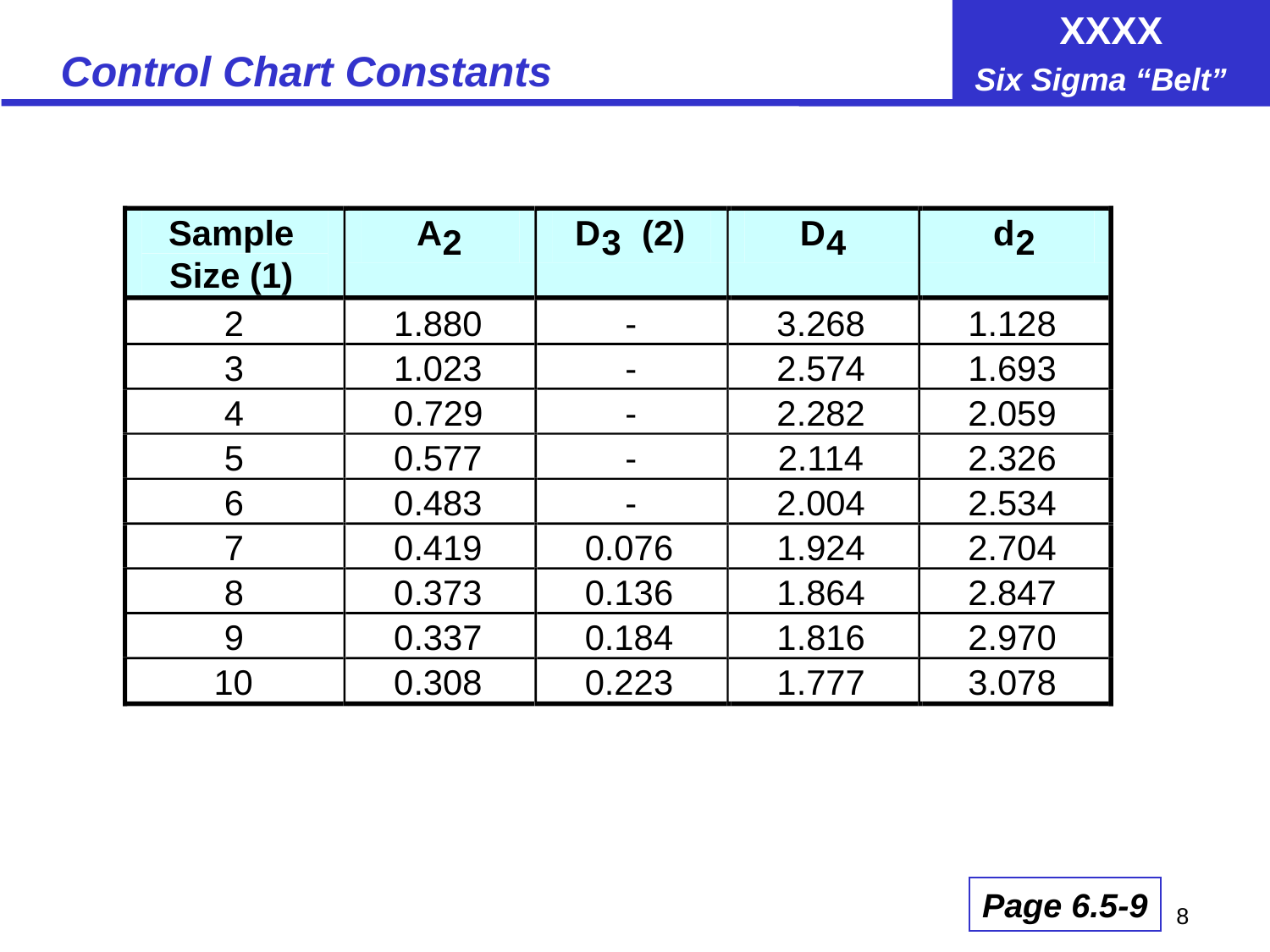

# Control Chart Constants

Sample

A

D
  (2)

D

d

2
3
4
2
Size (1)

2

1.880

-

3.268

1.128

3

1.023

-

2.574

1.693

4

0
.729

-

2.282

2.059

5

0.577

-

2.114

2.326

6

0.483

-

2.004

2.534

7

0.419

0.076

1.924

2.704

8

0.373

0.136

1.864

2.847

9

0.337

0.184

1.816

2.970

10

0.308

0.223

1.777

3.078

Page 6.5-9